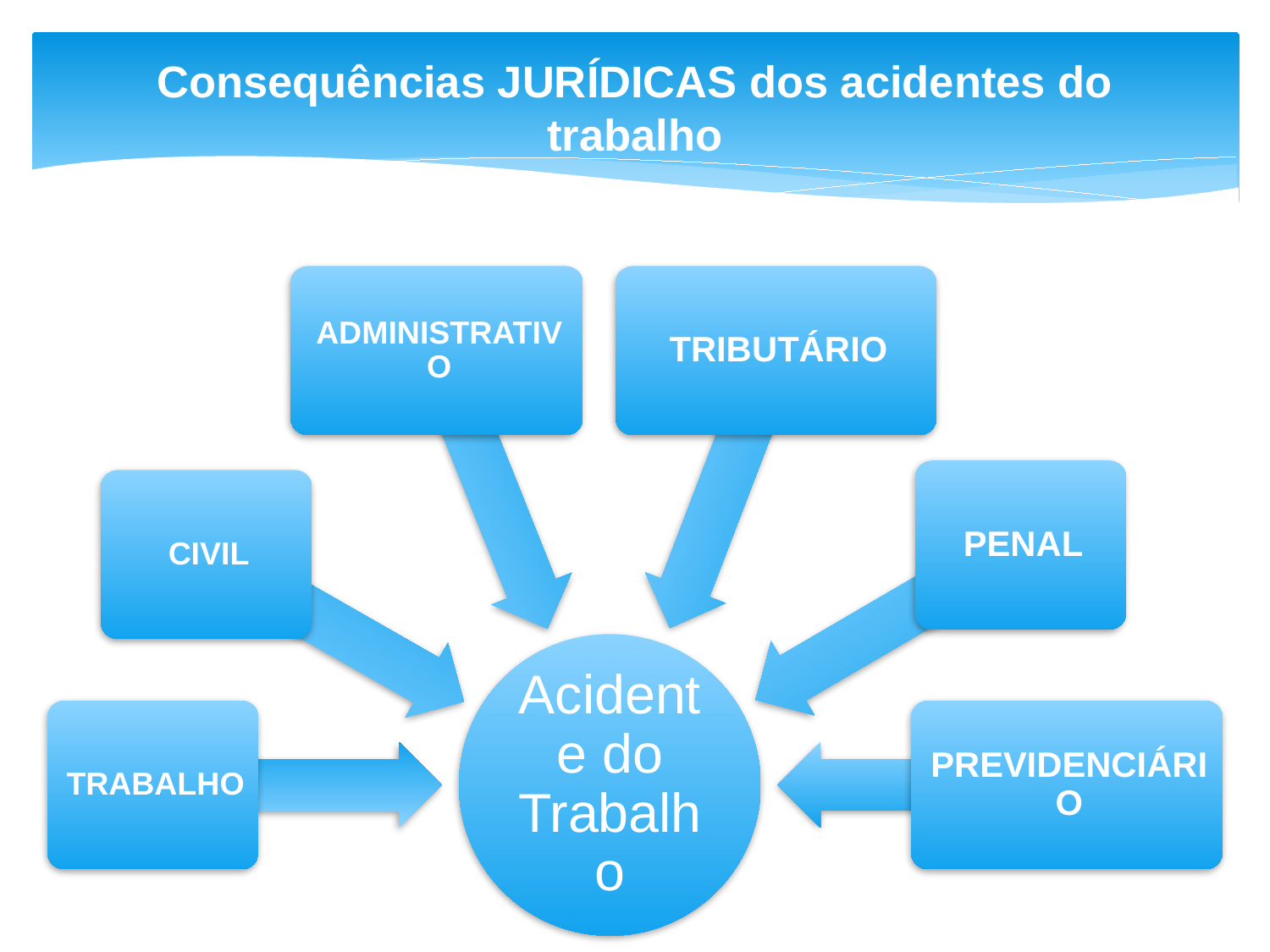

# Consequências JURÍDICAS dos acidentes do trabalho
Acidente do Trabalho
TRABALHO
CIVIL
ADMINISTRATIVO
TRIBUTÁRIO
PENAL
PREVIDENCIÁRIO
6